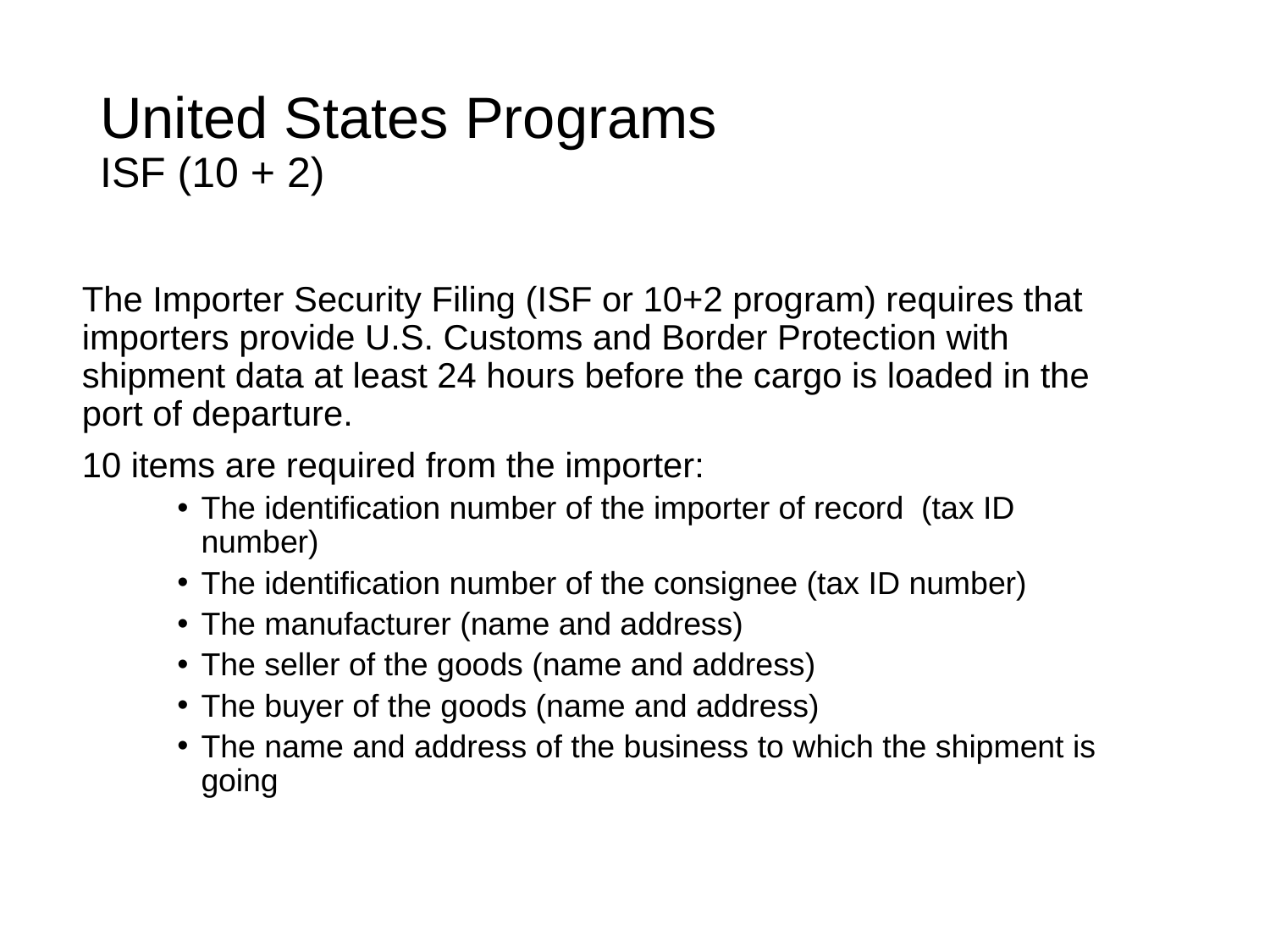

# United States Programs ISF (10 + 2)
The Importer Security Filing (ISF or 10+2 program) requires that importers provide U.S. Customs and Border Protection with shipment data at least 24 hours before the cargo is loaded in the port of departure.
10 items are required from the importer:
The identification number of the importer of record  (tax ID number)
The identification number of the consignee (tax ID number)
The manufacturer (name and address)
The seller of the goods (name and address)
The buyer of the goods (name and address)
The name and address of the business to which the shipment is going